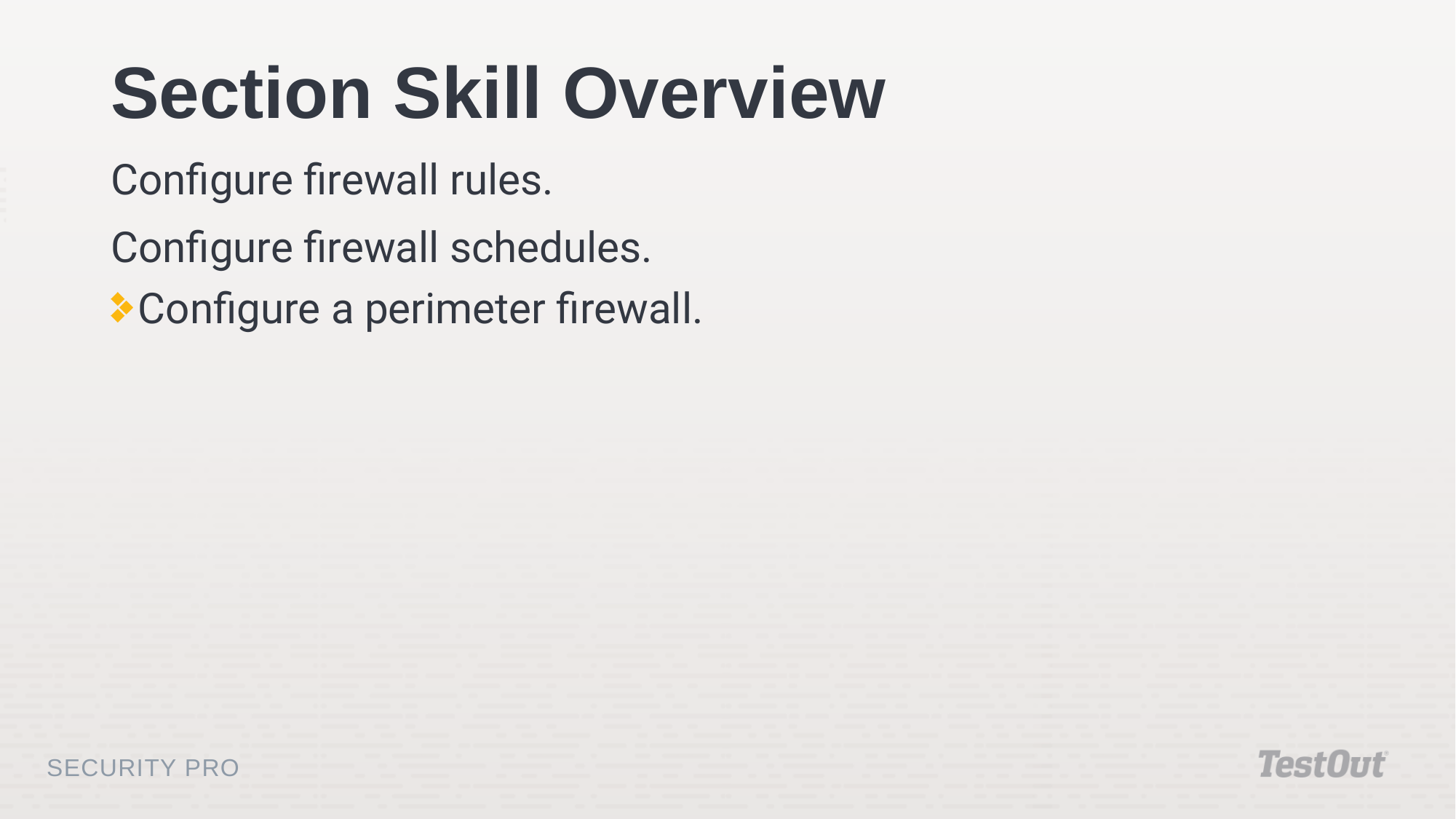

# Section Skill Overview
Configure firewall rules.
Configure firewall schedules.
Configure a perimeter firewall.
Security Pro